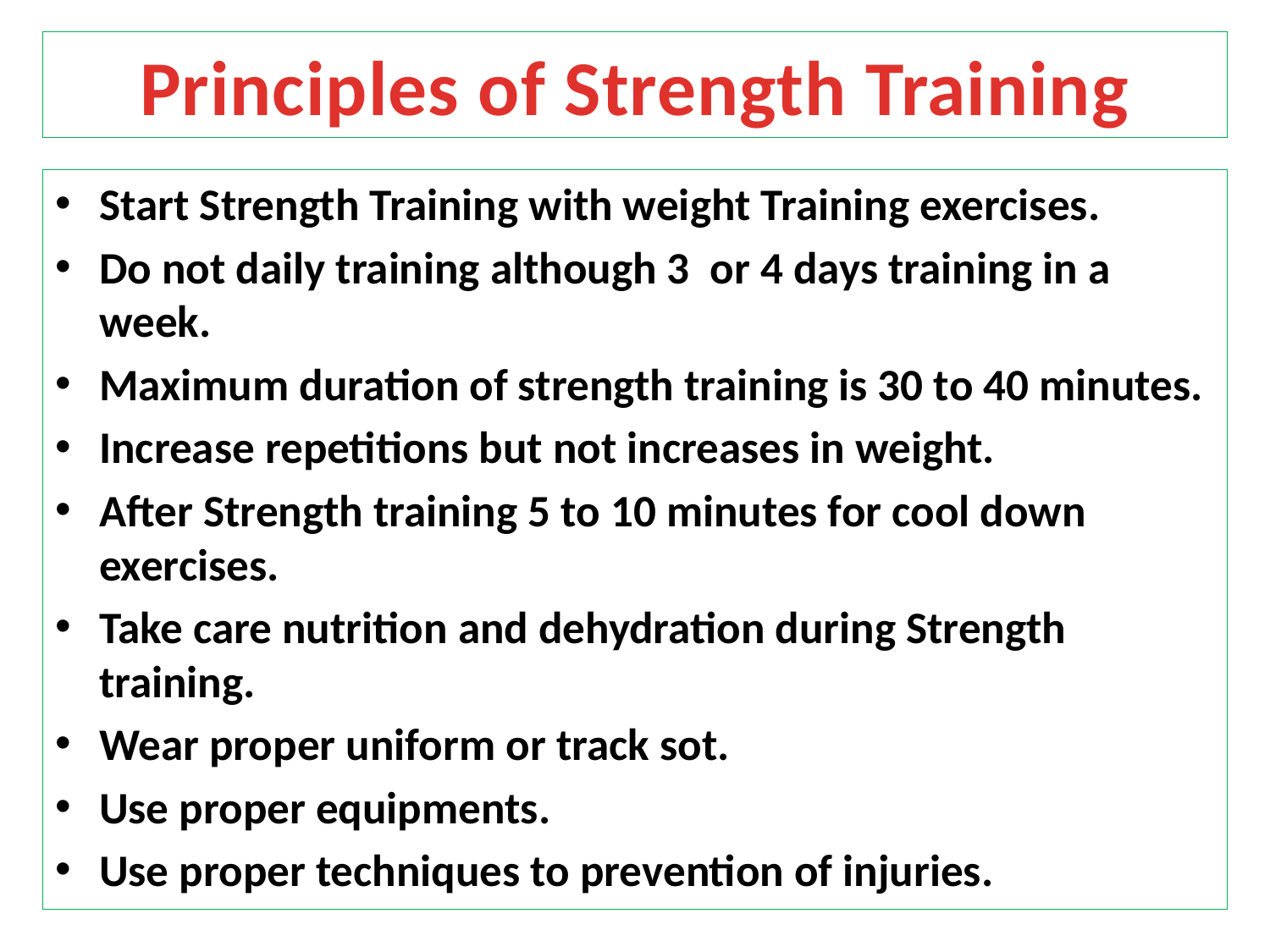

# Principles of Strength Training
Start Strength Training with weight Training exercises.
Do not daily training although 3  or 4 days training in a week.
Maximum duration of strength training is 30 to 40 minutes.
Increase repetitions but not increases in weight.
After Strength training 5 to 10 minutes for cool down exercises.
Take care nutrition and dehydration during Strength training.
Wear proper uniform or track sot.
Use proper equipments.
Use proper techniques to prevention of injuries.